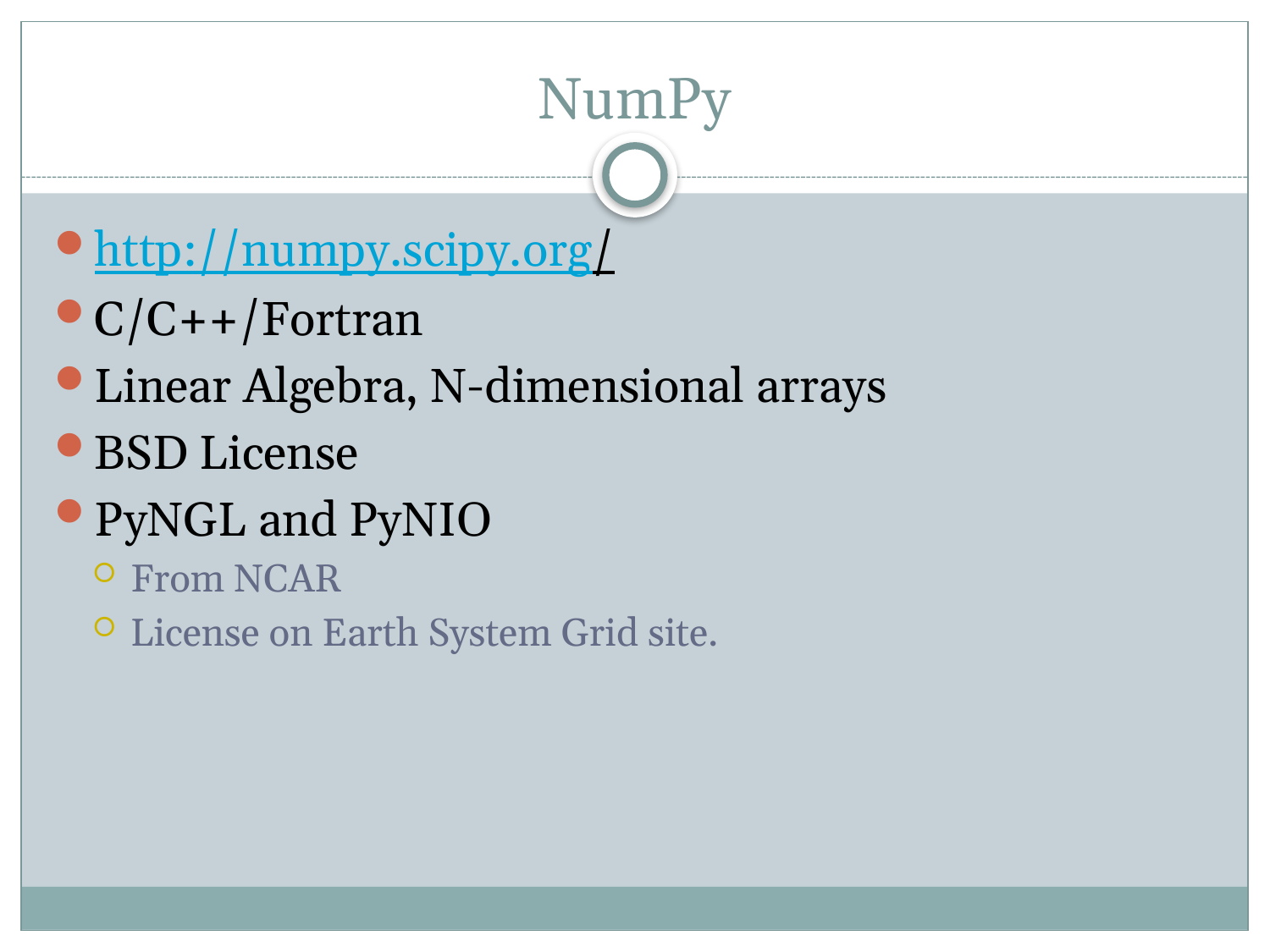

# NumPy
http://numpy.scipy.org/
C/C++/Fortran
Linear Algebra, N-dimensional arrays
BSD License
PyNGL and PyNIO
From NCAR
License on Earth System Grid site.